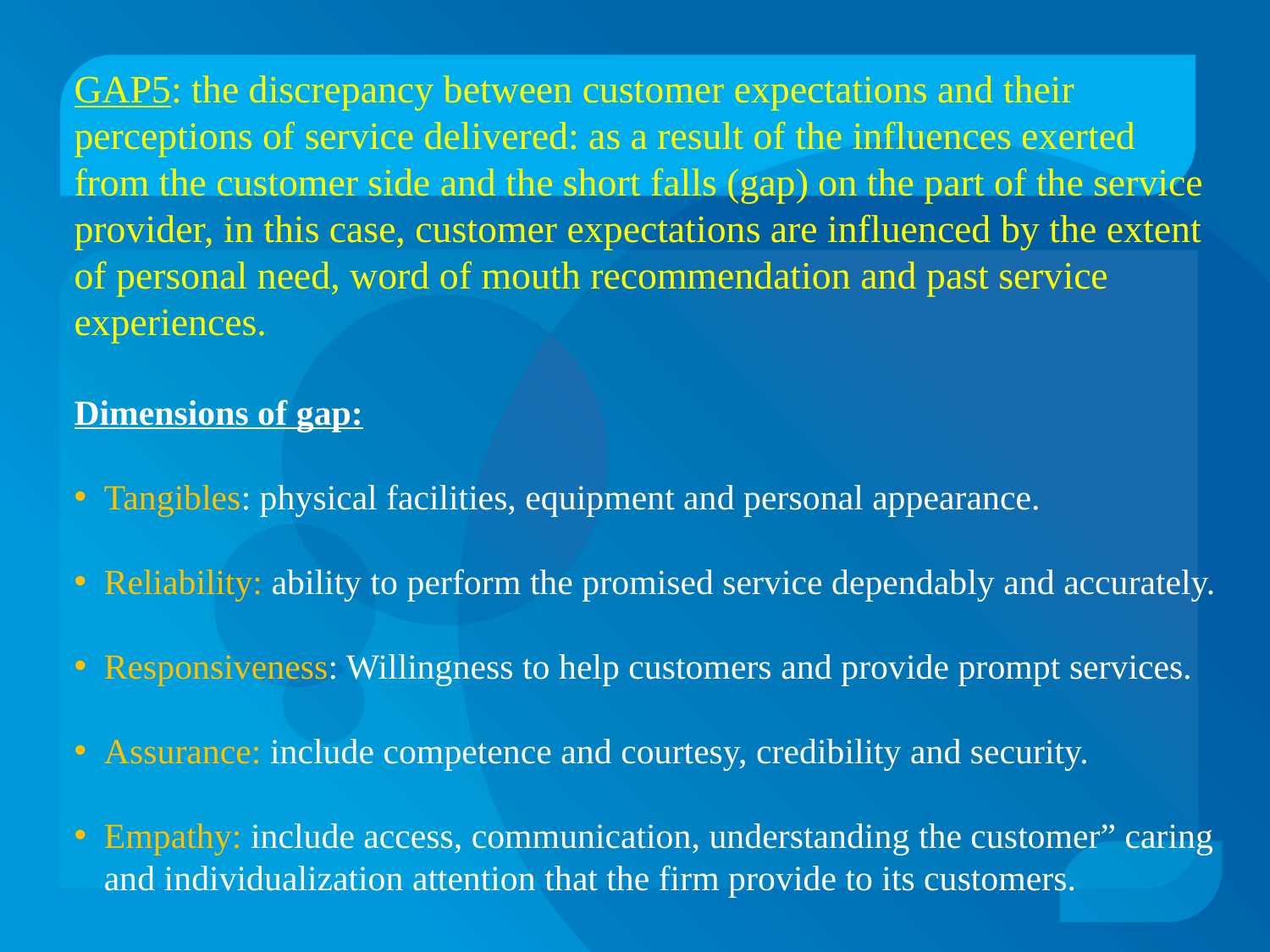

GAP5: the discrepancy between customer expectations and their perceptions of service delivered: as a result of the influences exerted from the customer side and the short falls (gap) on the part of the service provider, in this case, customer expectations are influenced by the extent of personal need, word of mouth recommendation and past service experiences.

Dimensions of gap:

Tangibles: physical facilities, equipment and personal appearance.

Reliability: ability to perform the promised service dependably and accurately.

Responsiveness: Willingness to help customers and provide prompt services.

Assurance: include competence and courtesy, credibility and security.

Empathy: include access, communication, understanding the customer” caring and individualization attention that the firm provide to its customers.